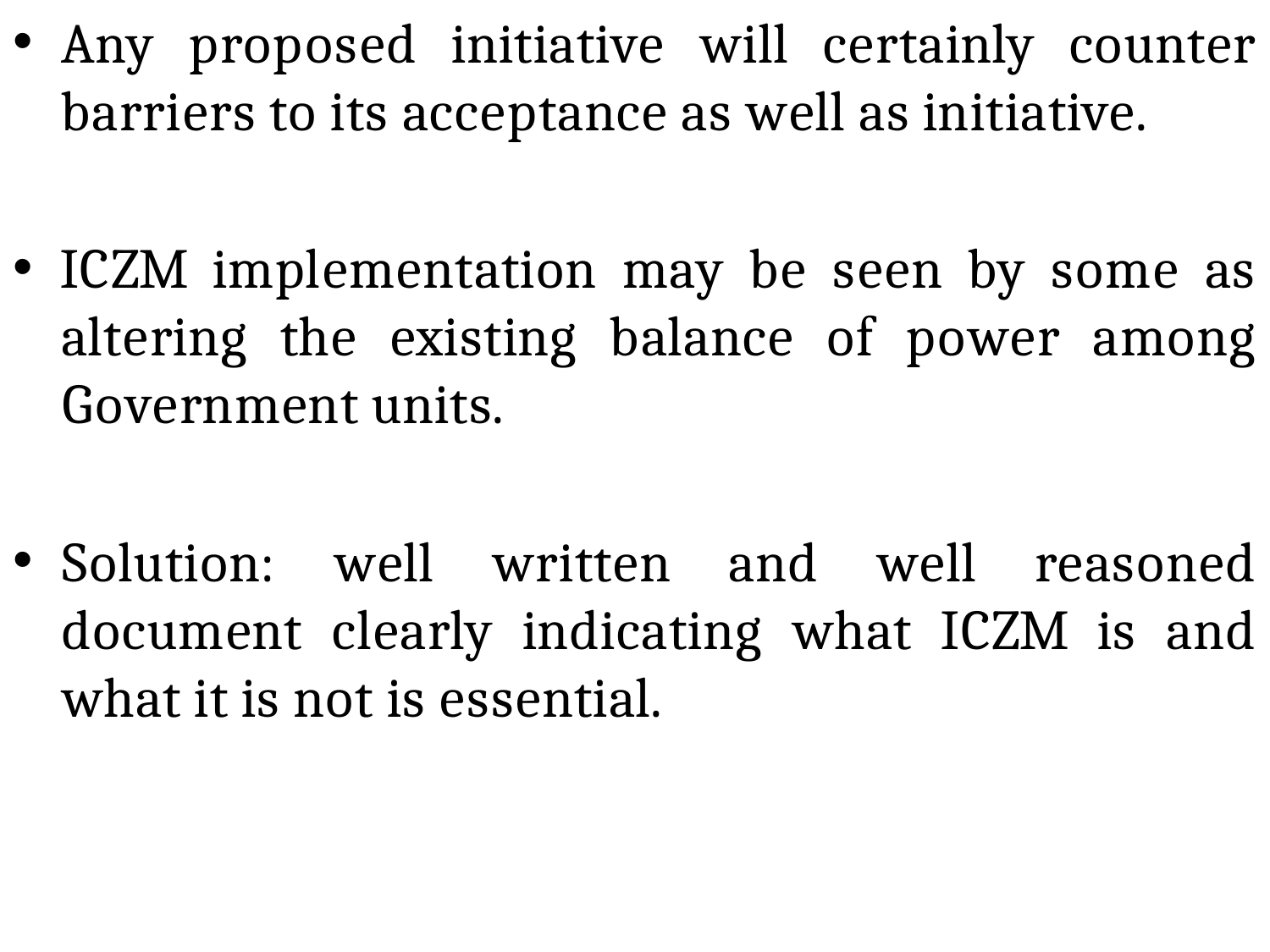

Any proposed initiative will certainly counter barriers to its acceptance as well as initiative.

ICZM implementation may be seen by some as altering the existing balance of power among Government units.

Solution: well written and well reasoned document clearly indicating what ICZM is and what it is not is essential.